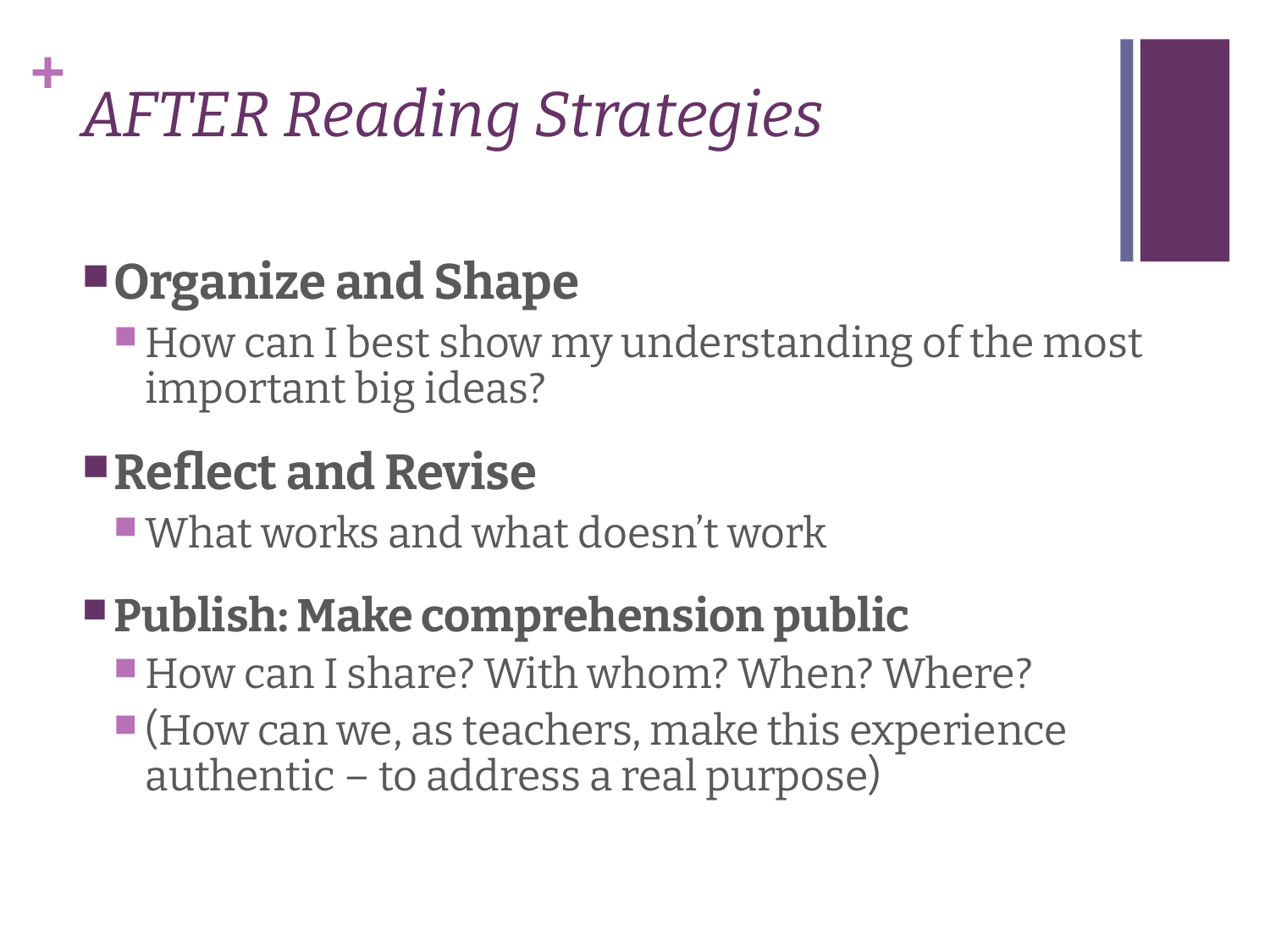

# AFTER Reading Strategies
Organize and Shape
How can I best show my understanding of the most important big ideas?
Reflect and Revise
What works and what doesn’t work
Publish: Make comprehension public
How can I share? With whom? When? Where?
(How can we, as teachers, make this experience authentic – to address a real purpose)